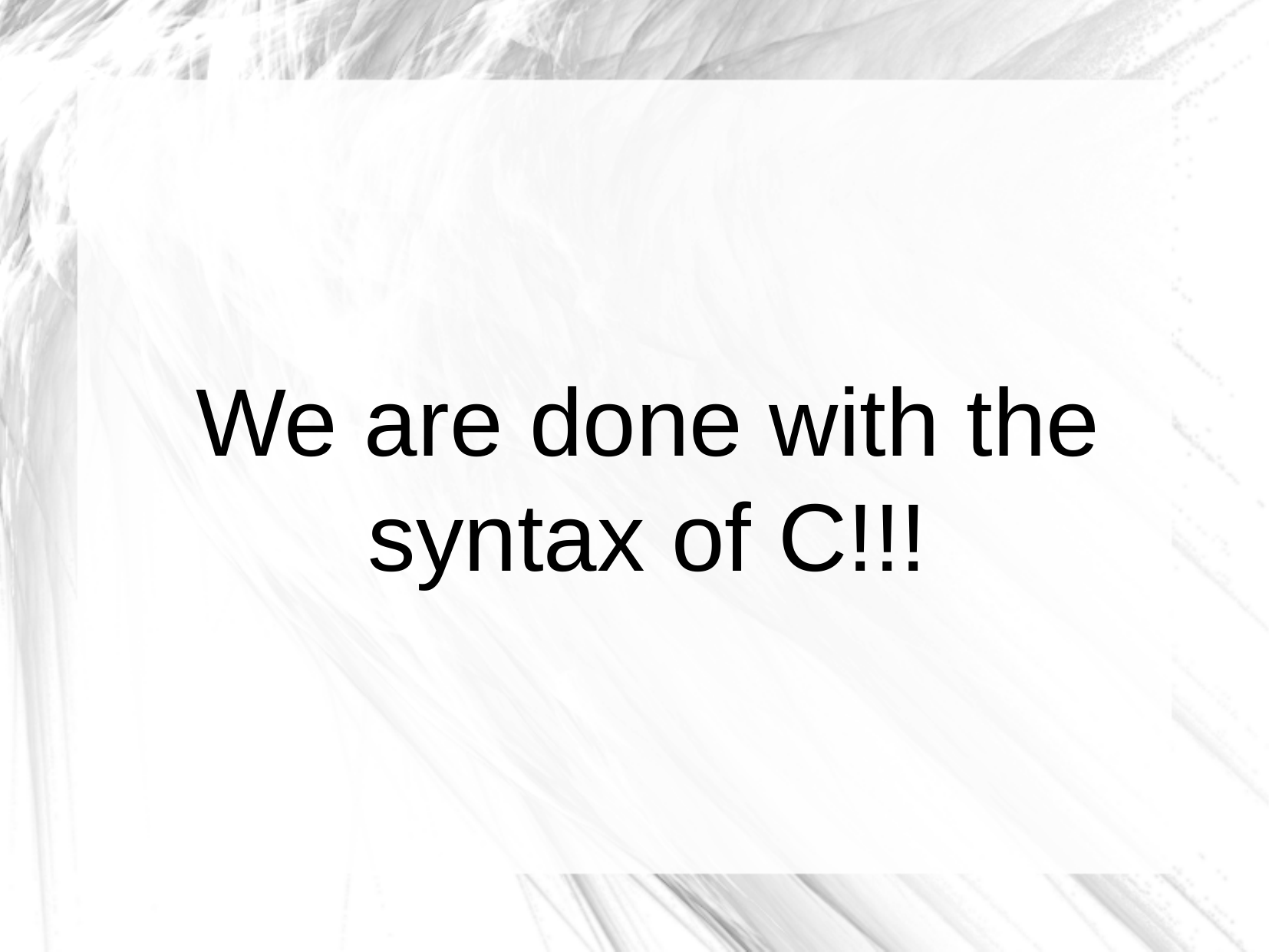

We are done with the syntax of C!!!